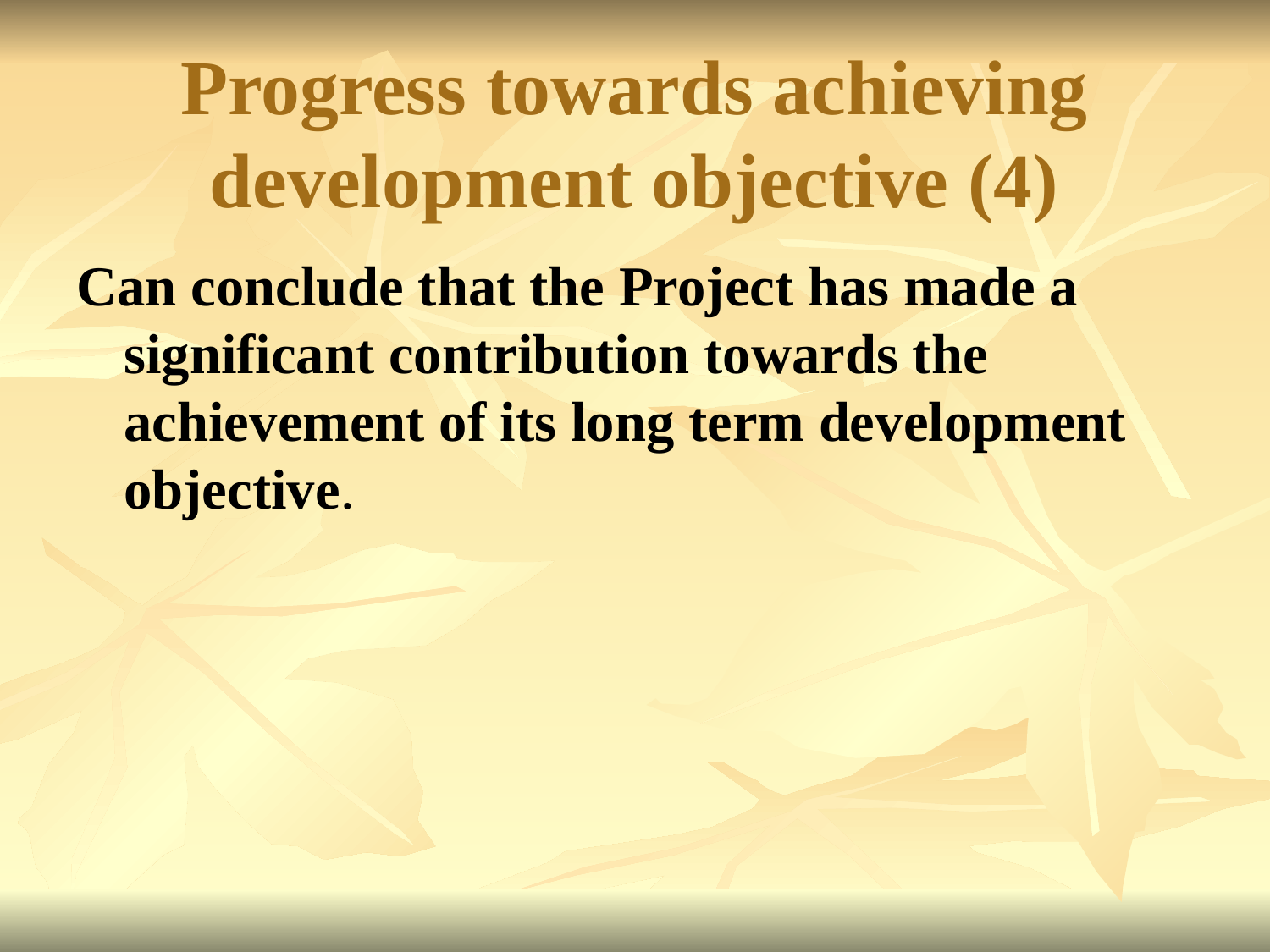

# Progress towards achieving development objective (4)
Can conclude that the Project has made a significant contribution towards the achievement of its long term development objective.